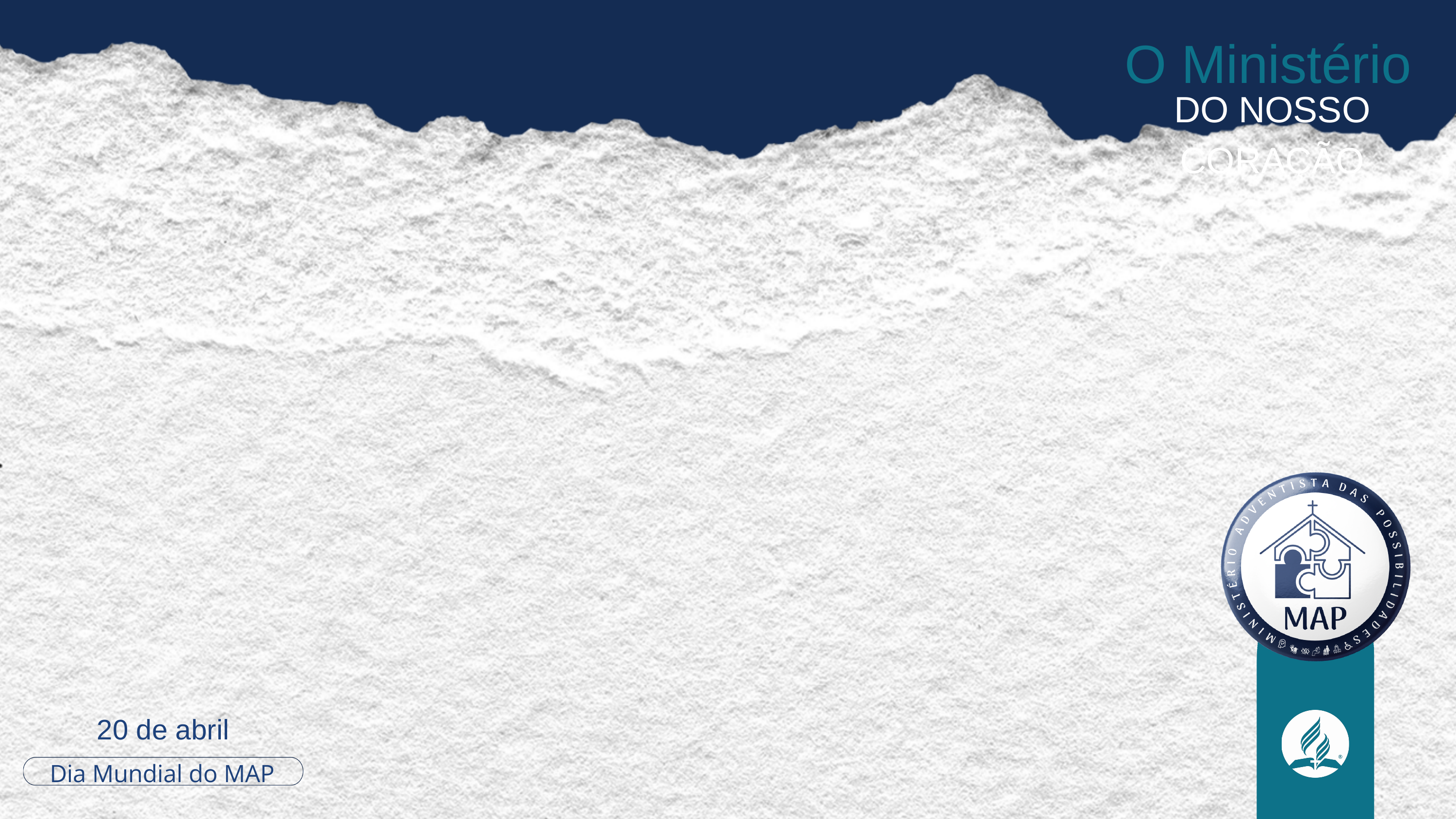

O Ministério
DO NOSSO CORAÇÃO

20 de abril

Dia Mundial do MAP